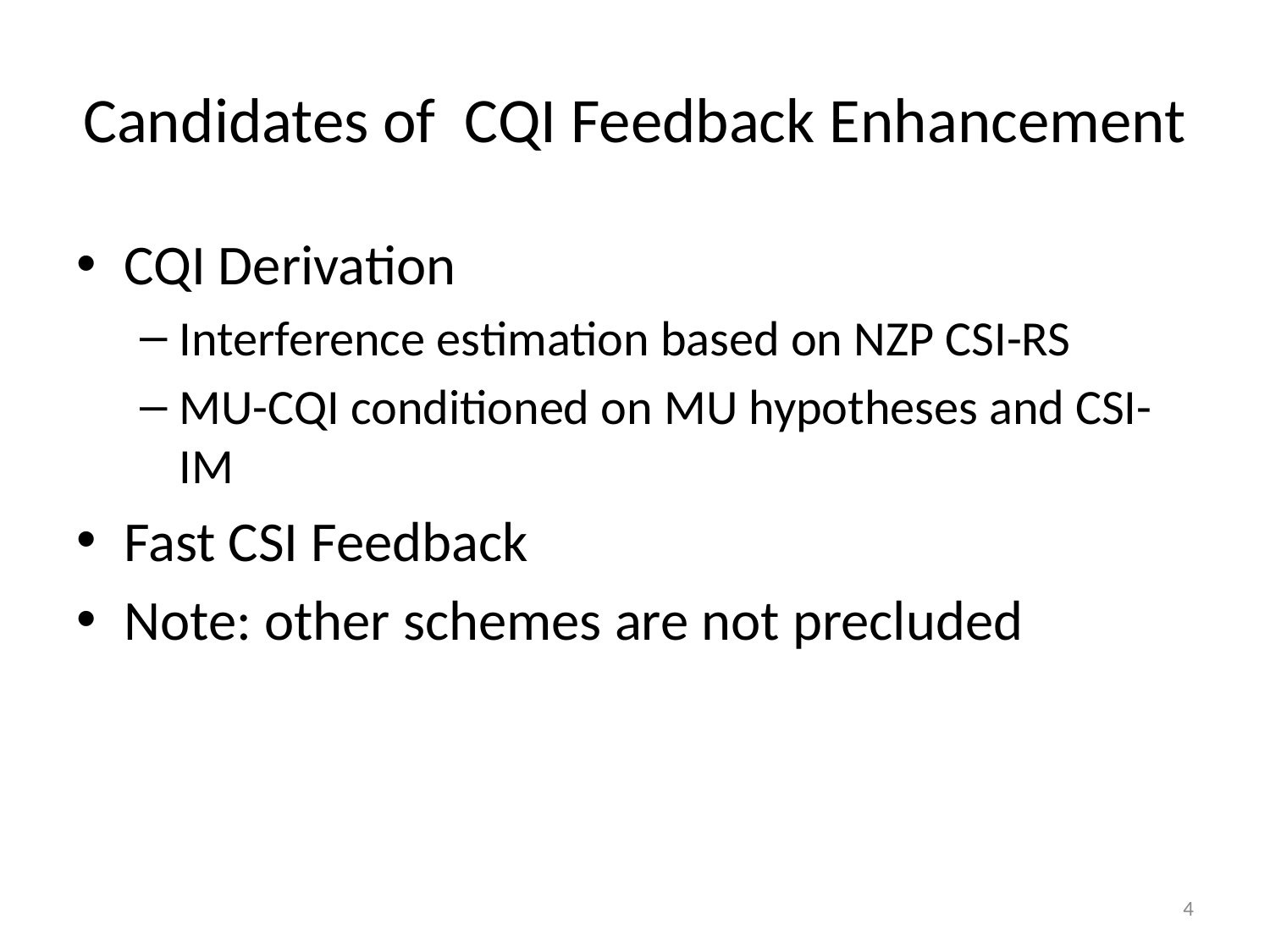

# Candidates of  CQI Feedback Enhancement
CQI Derivation
Interference estimation based on NZP CSI-RS
MU-CQI conditioned on MU hypotheses and CSI-IM
Fast CSI Feedback
Note: other schemes are not precluded

4